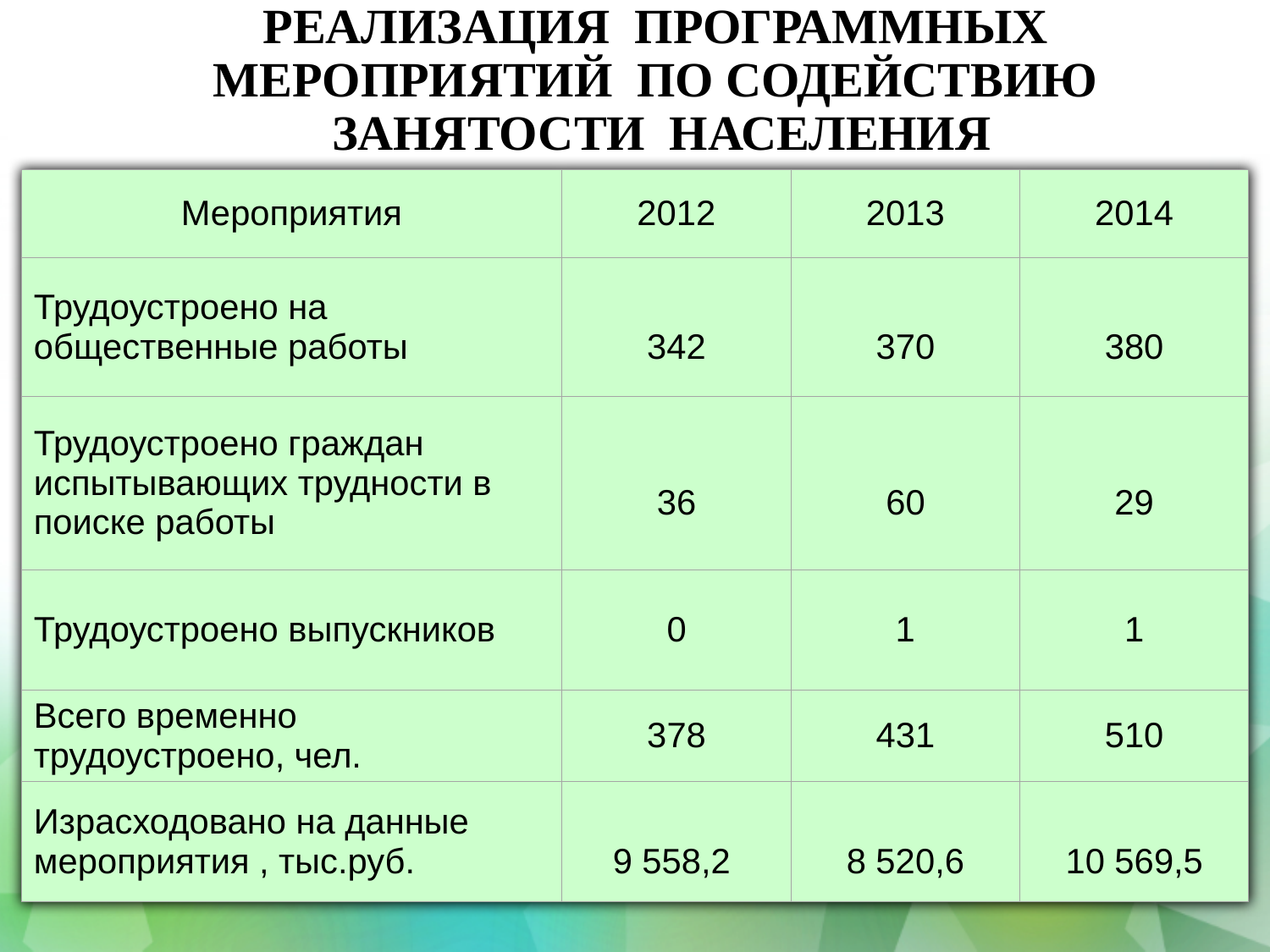

Реализация  программных  мероприятий  по содействию  занятости  населения
| Мероприятия | 2012 | 2013 | 2014 |
| --- | --- | --- | --- |
| Трудоустроено на общественные работы | 342 | 370 | 380 |
| Трудоустроено граждан испытывающих трудности в поиске работы | 36 | 60 | 29 |
| Трудоустроено выпускников | 0 | 1 | 1 |
| Всего временно трудоустроено, чел. | 378 | 431 | 510 |
| Израсходовано на данные мероприятия , тыс.руб. | 9 558,2 | 8 520,6 | 10 569,5 |